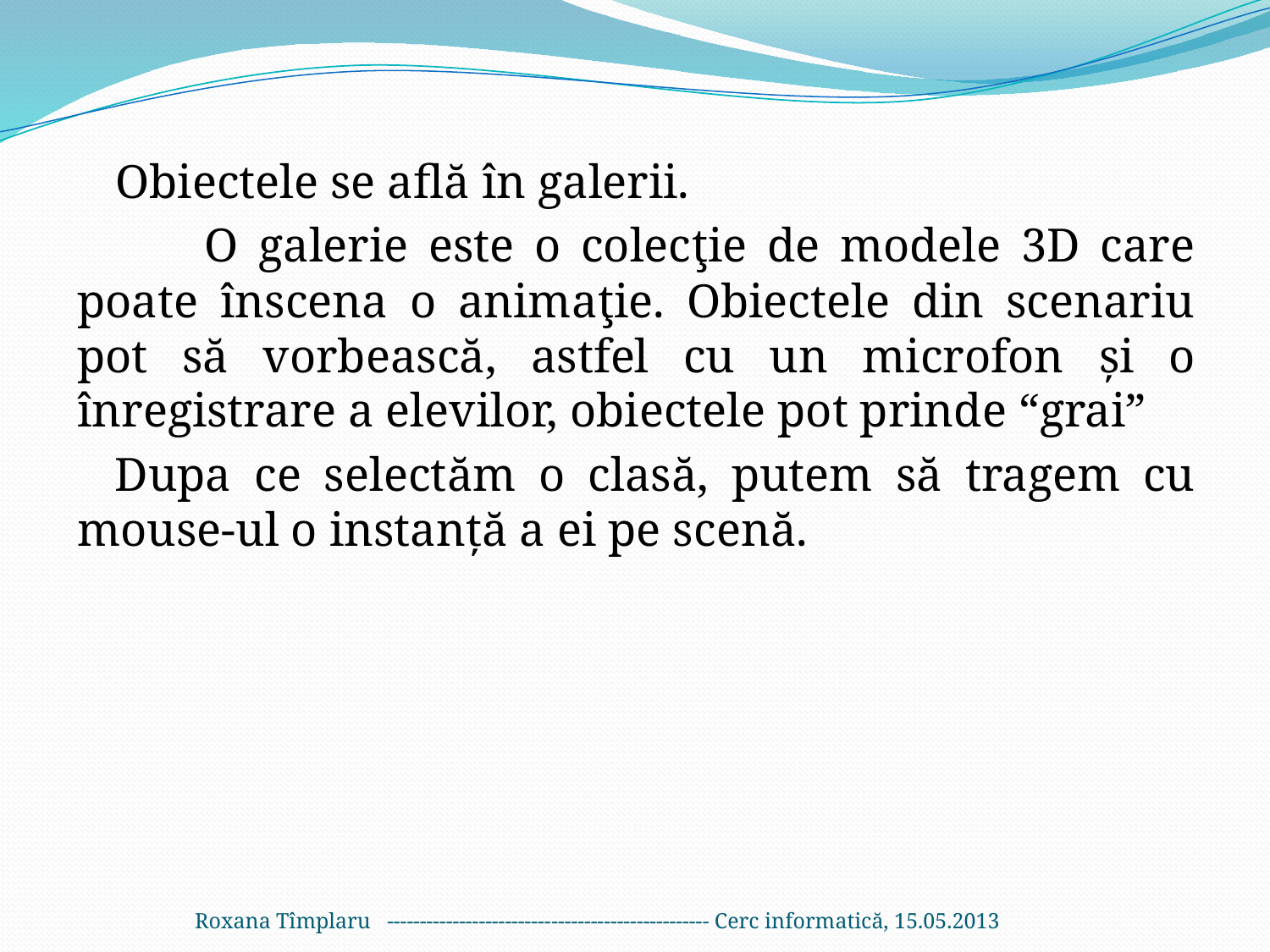

Obiectele se află în galerii.
	O galerie este o colecţie de modele 3D care poate înscena o animaţie. Obiectele din scenariu pot să vorbească, astfel cu un microfon şi o înregistrare a elevilor, obiectele pot prinde “grai”
Dupa ce selectăm o clasă, putem să tragem cu mouse-ul o instanţă a ei pe scenă.
Roxana Tîmplaru   ------------------------------------------------- Cerc informatică, 15.05.2013